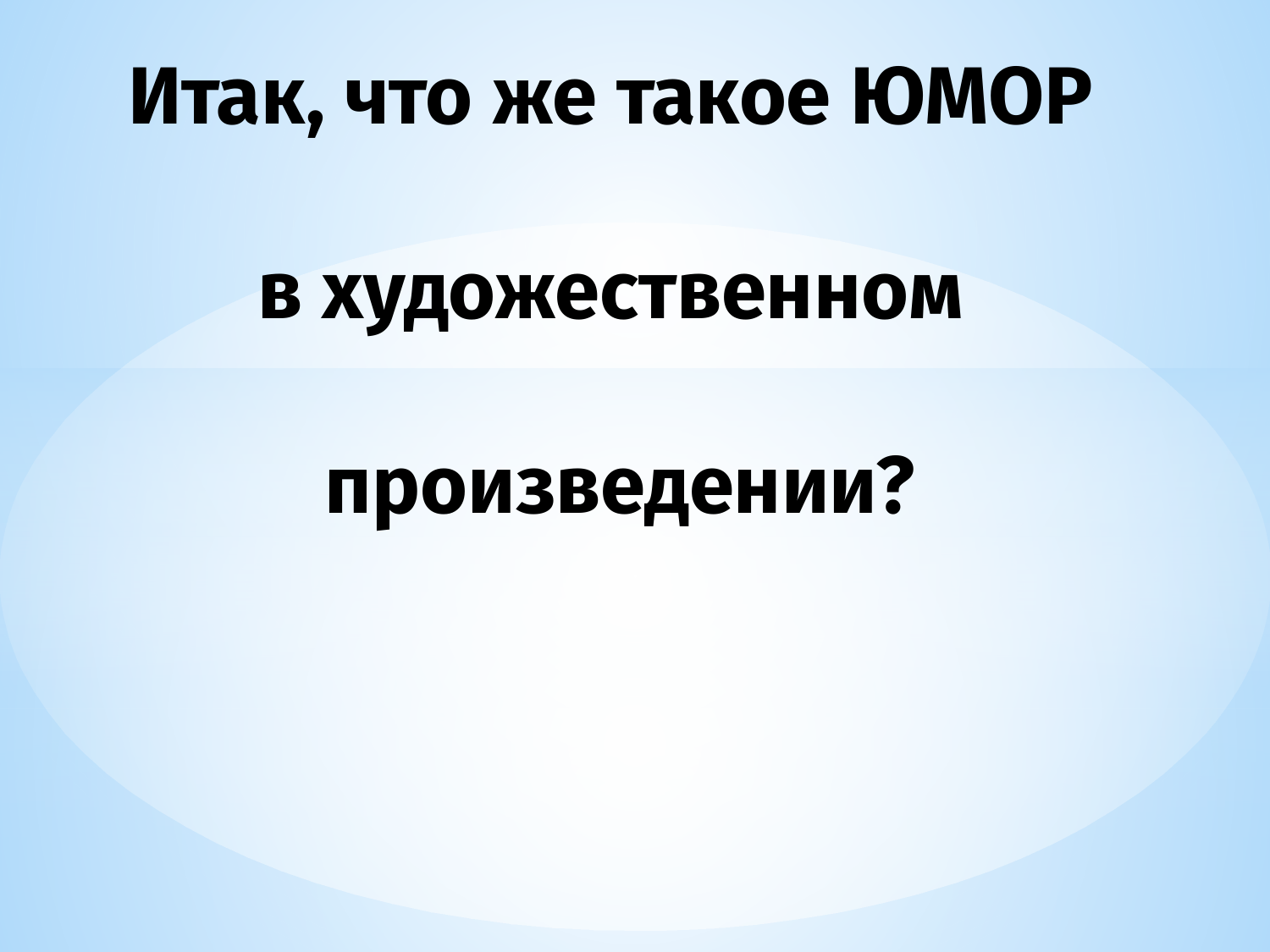

# Итак, что же такое ЮМОР в художественном произведении?